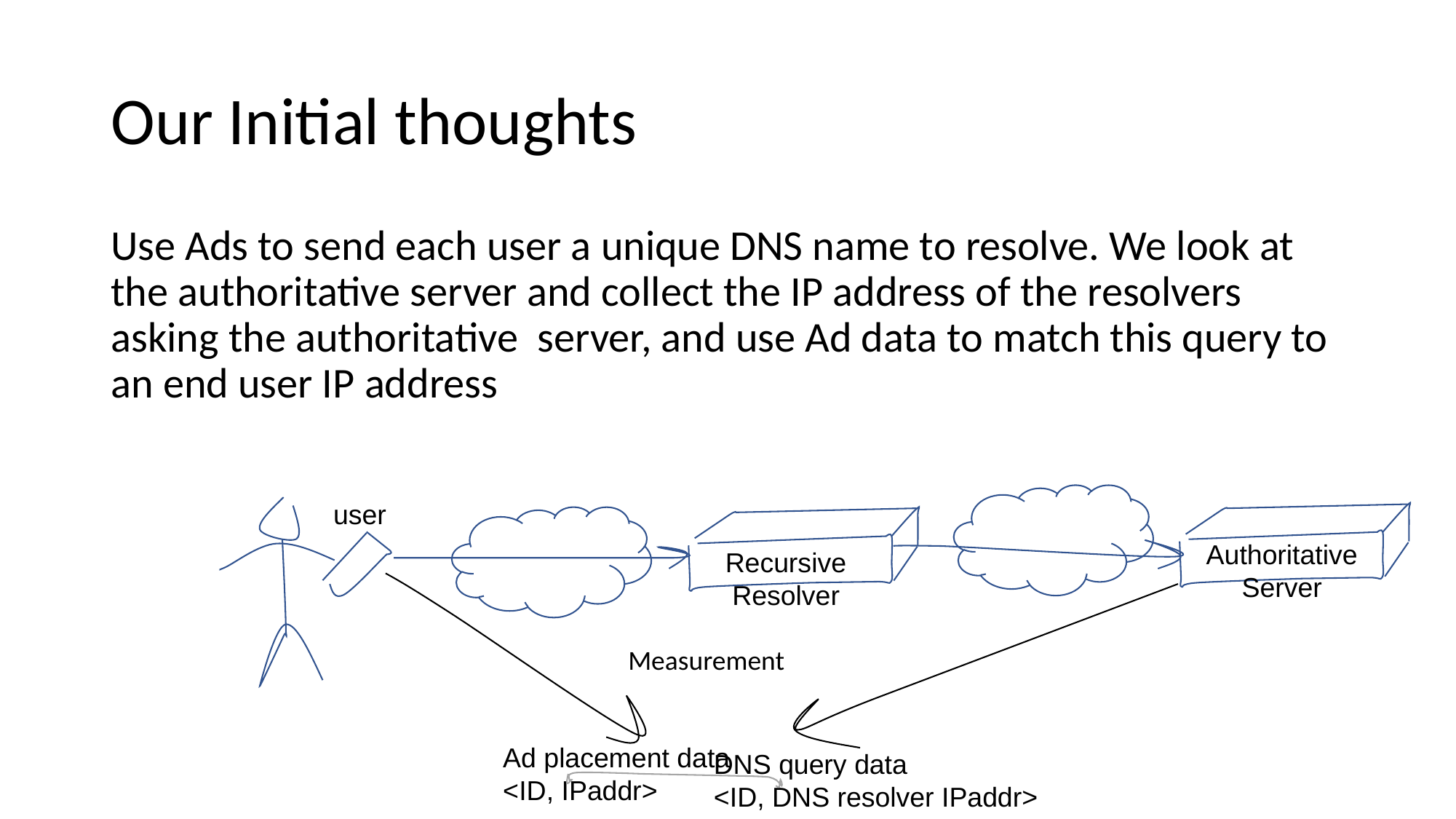

# Our Initial thoughts
Use Ads to send each user a unique DNS name to resolve. We look at the authoritative server and collect the IP address of the resolvers asking the authoritative  server, and use Ad data to match this query to an end user IP address

user

Authoritative Server

Recursive Resolver

Measurement
Ad placement data
<ID, IPaddr>
DNS query data
<ID, DNS resolver IPaddr>